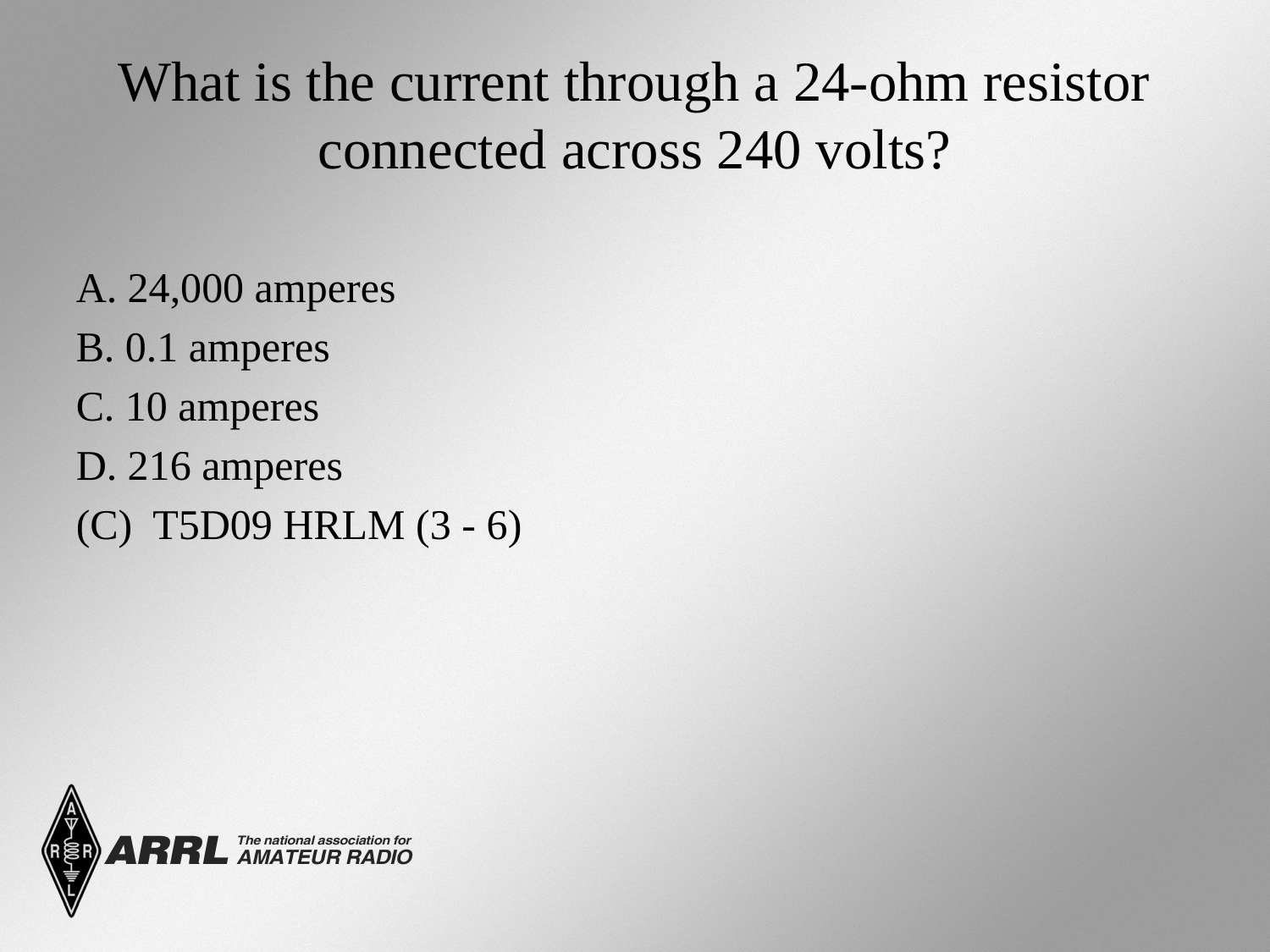

# What is the current through a 24-ohm resistor connected across 240 volts?
A. 24,000 amperes
B. 0.1 amperes
C. 10 amperes
D. 216 amperes
(C)  T5D09 HRLM (3 - 6)